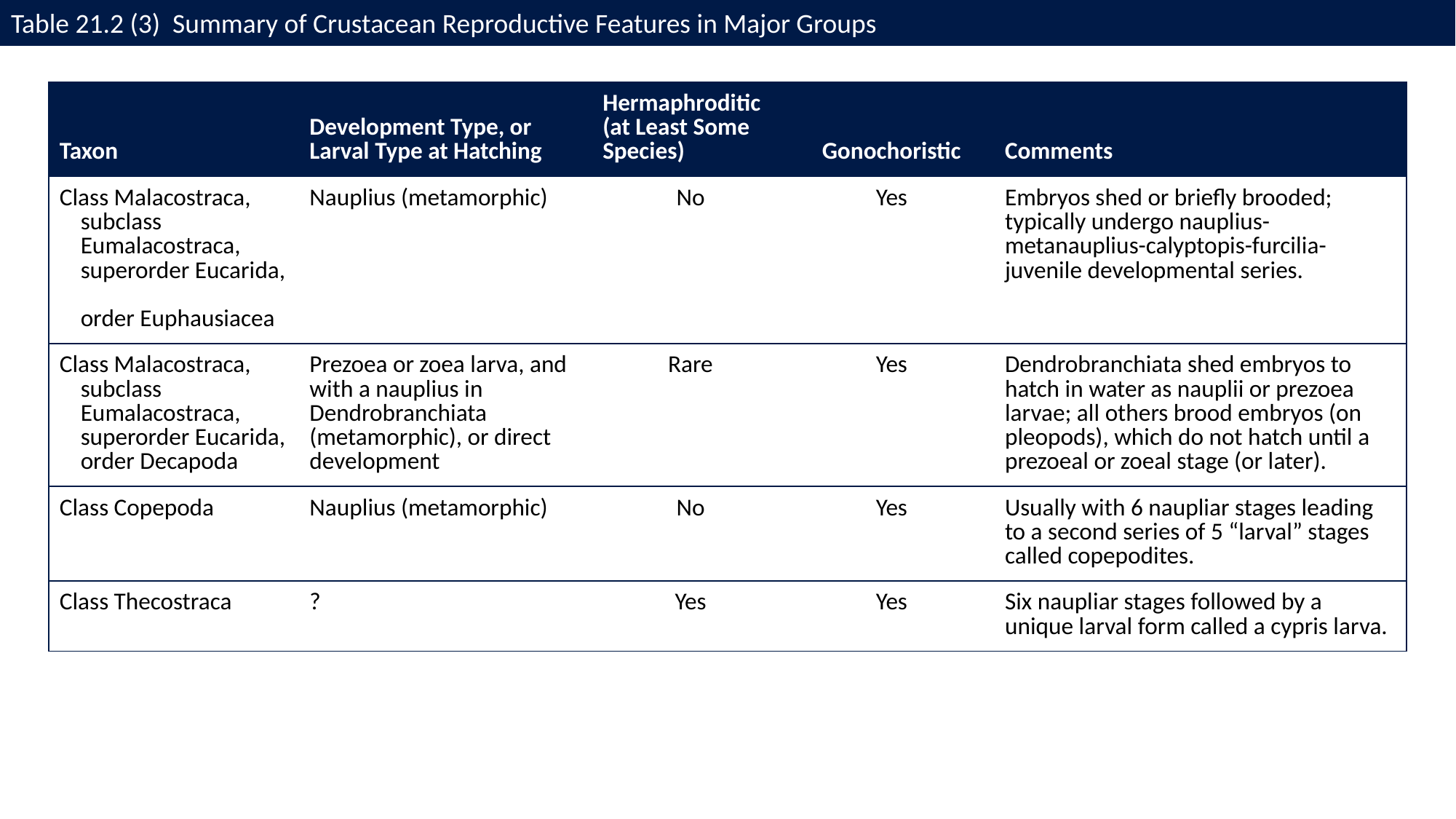

# Table 21.2 (3)  Summary of Crustacean Reproductive Features in Major Groups
| Taxon | Development Type, or Larval Type at Hatching | Hermaphroditic (at Least Some Species) | Gonochoristic | Comments |
| --- | --- | --- | --- | --- |
| Class Malacostraca, subclass Eumalacostraca, superorder Eucarida, order Euphausiacea | Nauplius (metamorphic) | No | Yes | Embryos shed or briefly brooded; typically undergo nauplius-metanauplius-calyptopis-furcilia-juvenile developmental series. |
| Class Malacostraca, subclass Eumalacostraca, superorder Eucarida, order Decapoda | Prezoea or zoea larva, and with a nauplius in Dendrobranchiata (metamorphic), or direct development | Rare | Yes | Dendrobranchiata shed embryos to hatch in water as nauplii or prezoea larvae; all others brood embryos (on pleopods), which do not hatch until a prezoeal or zoeal stage (or later). |
| Class Copepoda | Nauplius (metamorphic) | No | Yes | Usually with 6 naupliar stages leading to a second series of 5 “larval” stages called copepodites. |
| Class Thecostraca | ? | Yes | Yes | Six naupliar stages followed by a unique larval form called a cypris larva. |